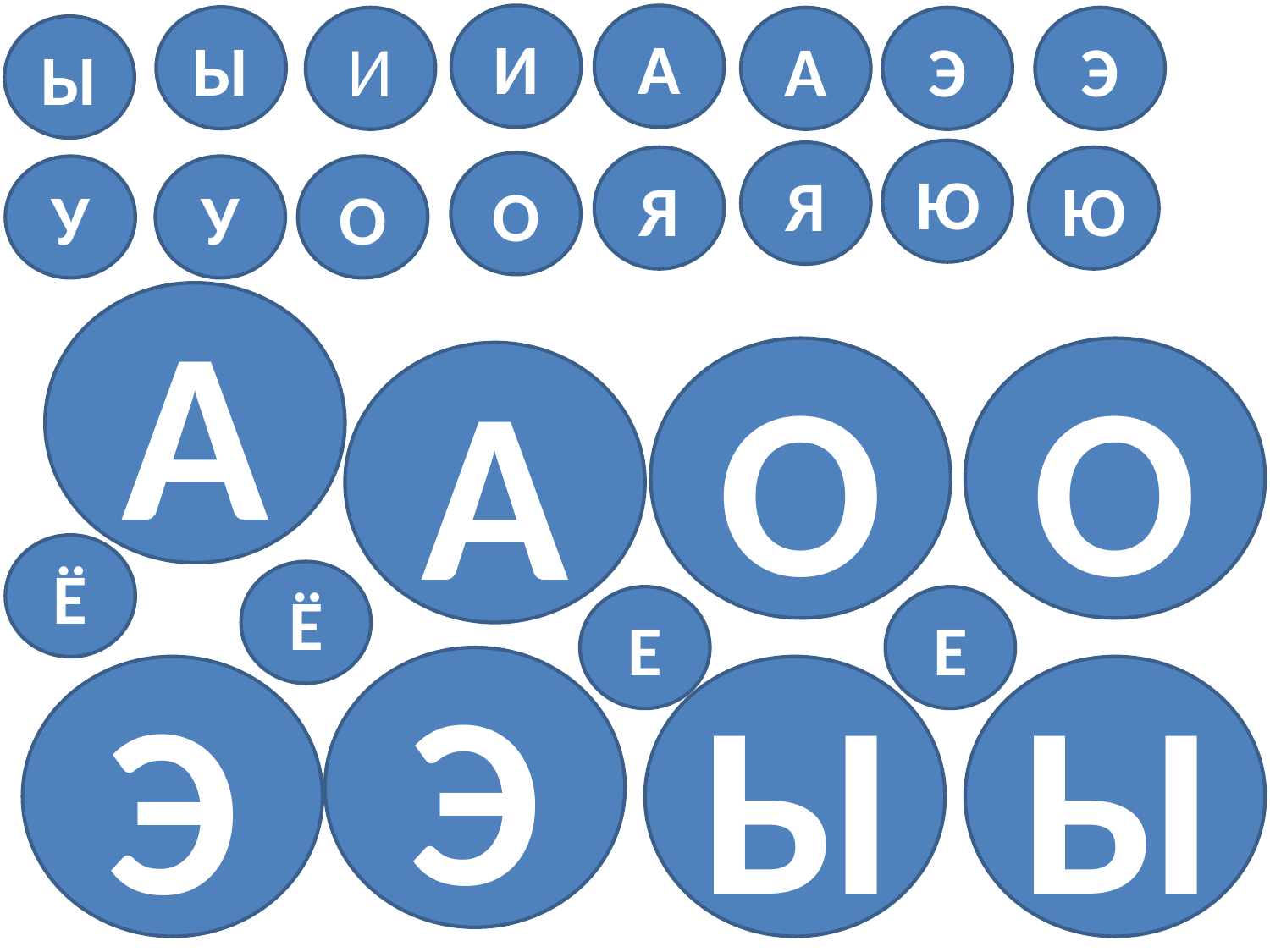

И

А

Ы

И

А

Э

Э

Ы

Ю

Я

Я

Ю

О

У

У

О

А
О
О
А

Ё

Ё

Е

Е

Э
Э
Ы
Ы